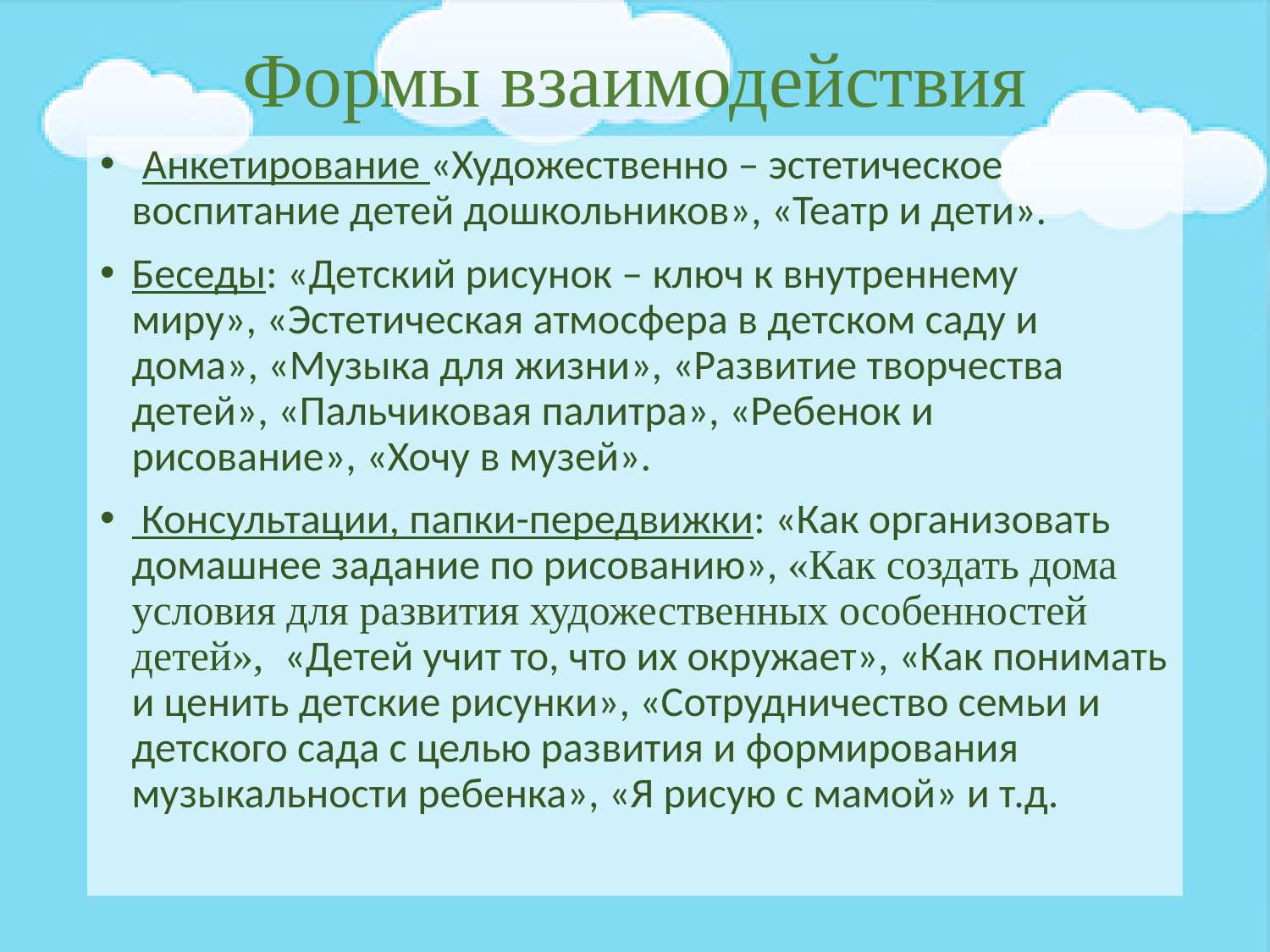

# Формы взаимодействия
 Анкетирование «Художественно – эстетическое воспитание детей дошкольников», «Театр и дети».
Беседы: «Детский рисунок – ключ к внутреннему миру», «Эстетическая атмосфера в детском саду и дома», «Музыка для жизни», «Развитие творчества детей», «Пальчиковая палитра», «Ребенок и рисование», «Хочу в музей».
 Консультации, папки-передвижки: «Как организовать домашнее задание по рисованию», «Как создать дома условия для развития художественных особенностей детей»,  «Детей учит то, что их окружает», «Как понимать и ценить детские рисунки», «Сотрудничество семьи и детского сада с целью развития и формирования музыкальности ребенка», «Я рисую с мамой» и т.д.